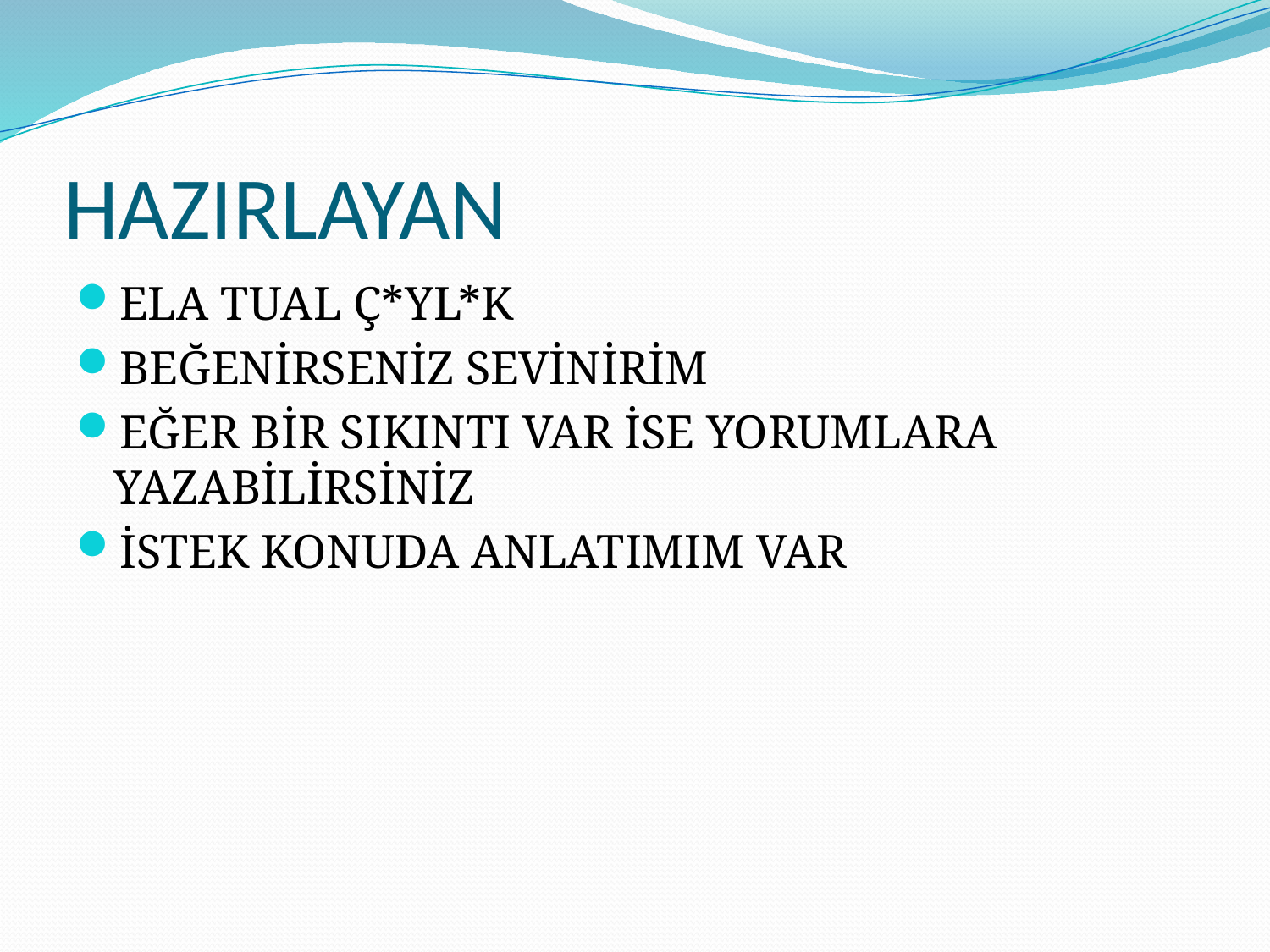

# HAZIRLAYAN
ELA TUAL Ç*YL*K
BEĞENİRSENİZ SEVİNİRİM
EĞER BİR SIKINTI VAR İSE YORUMLARA YAZABİLİRSİNİZ
İSTEK KONUDA ANLATIMIM VAR